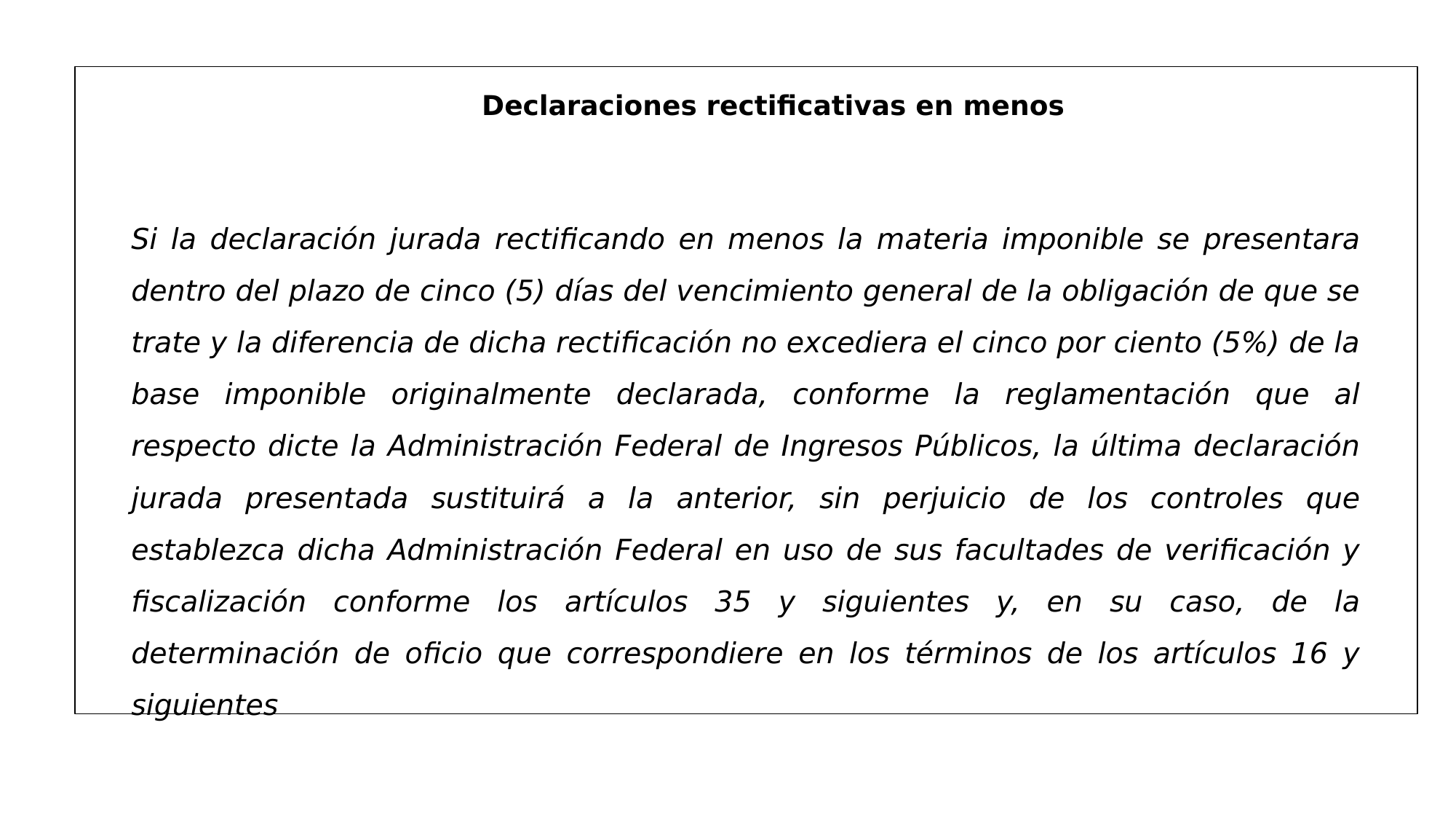

Declaraciones rectificativas en menos

Si la declaración jurada rectificando en menos la materia imponible se presentara dentro del plazo de cinco (5) días del vencimiento general de la obligación de que se trate y la diferencia de dicha rectificación no excediera el cinco por ciento (5%) de la base imponible originalmente declarada, conforme la reglamentación que al respecto dicte la Administración Federal de Ingresos Públicos, la última declaración jurada presentada sustituirá a la anterior, sin perjuicio de los controles que establezca dicha Administración Federal en uso de sus facultades de verificación y fiscalización conforme los artículos 35 y siguientes y, en su caso, de la determinación de oficio que correspondiere en los términos de los artículos 16 y siguientes